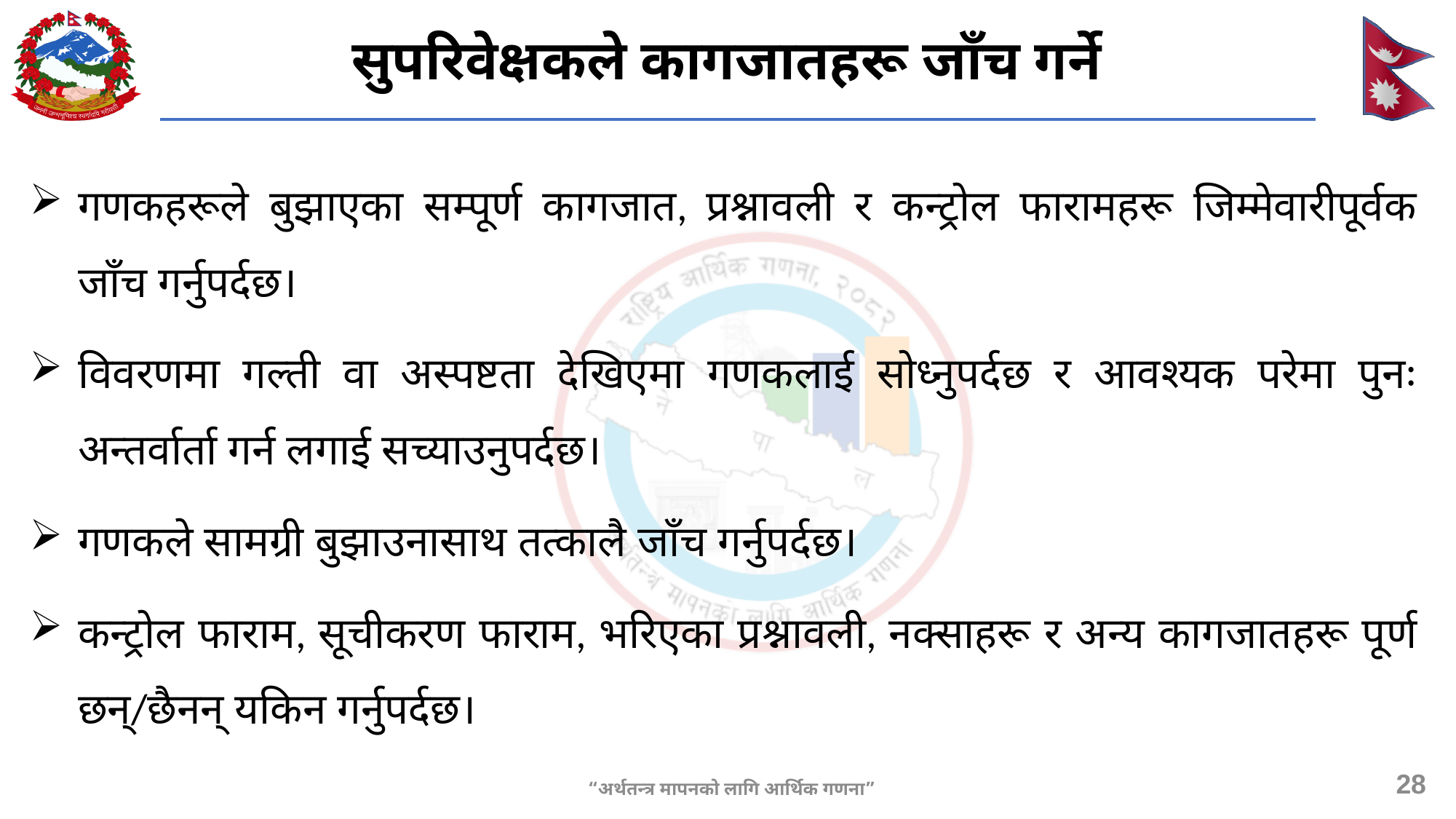

# सुपरिवेक्षकले कागजातहरू जाँच गर्ने
गणकहरूले बुझाएका सम्पूर्ण कागजात, प्रश्नावली र कन्ट्रोल फारामहरू जिम्मेवारीपूर्वक जाँच गर्नुपर्दछ।
विवरणमा गल्ती वा अस्पष्टता देखिएमा गणकलाई सोध्नुपर्दछ र आवश्यक परेमा पुनः अन्तर्वार्ता गर्न लगाई सच्याउनुपर्दछ।
गणकले सामग्री बुझाउनासाथ तत्कालै जाँच गर्नुपर्दछ।
कन्ट्रोल फाराम, सूचीकरण फाराम, भरिएका प्रश्नावली, नक्साहरू र अन्य कागजातहरू पूर्ण छन्/छैनन् यकिन गर्नुपर्दछ।

28
“अर्थतन्त्र मापनको लागि आर्थिक गणना”